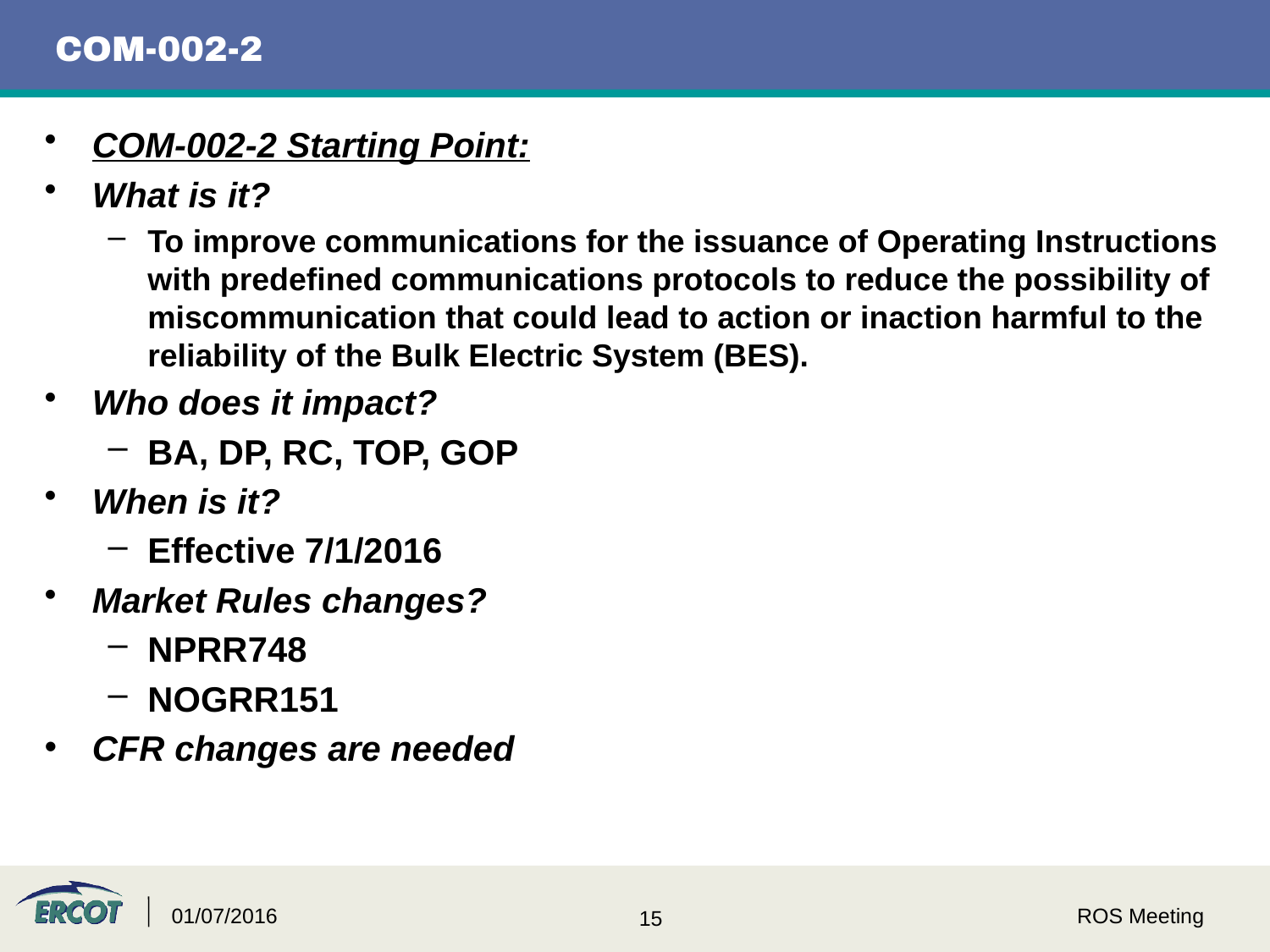

# COM-002-2
COM-002-2 Starting Point:
What is it?
To improve communications for the issuance of Operating Instructions with predefined communications protocols to reduce the possibility of miscommunication that could lead to action or inaction harmful to the reliability of the Bulk Electric System (BES).
Who does it impact?
BA, DP, RC, TOP, GOP
When is it?
Effective 7/1/2016
Market Rules changes?
NPRR748
NOGRR151
CFR changes are needed

01/07/2016
ROS Meeting